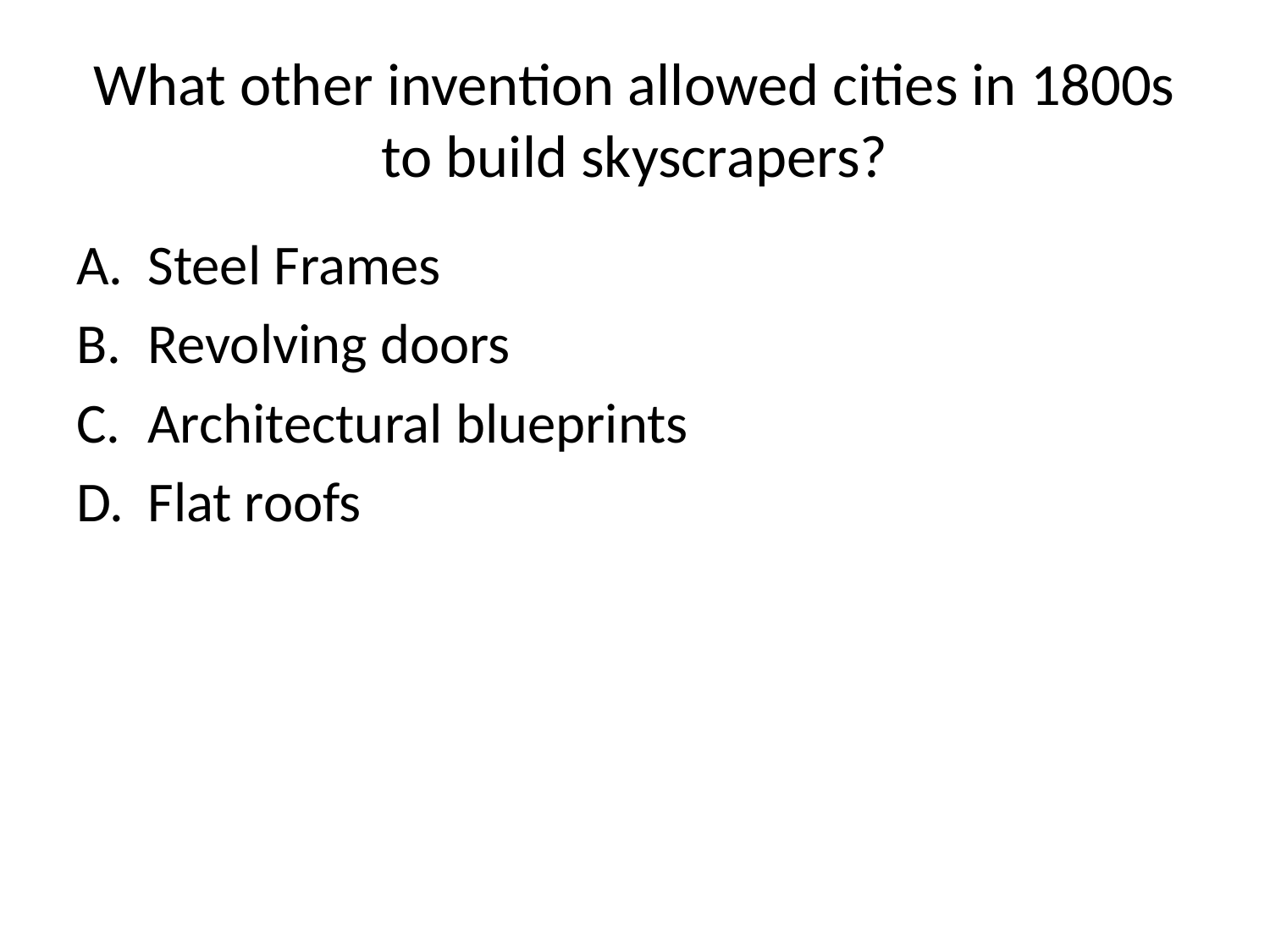

# What other invention allowed cities in 1800s to build skyscrapers?
Steel Frames
Revolving doors
Architectural blueprints
Flat roofs